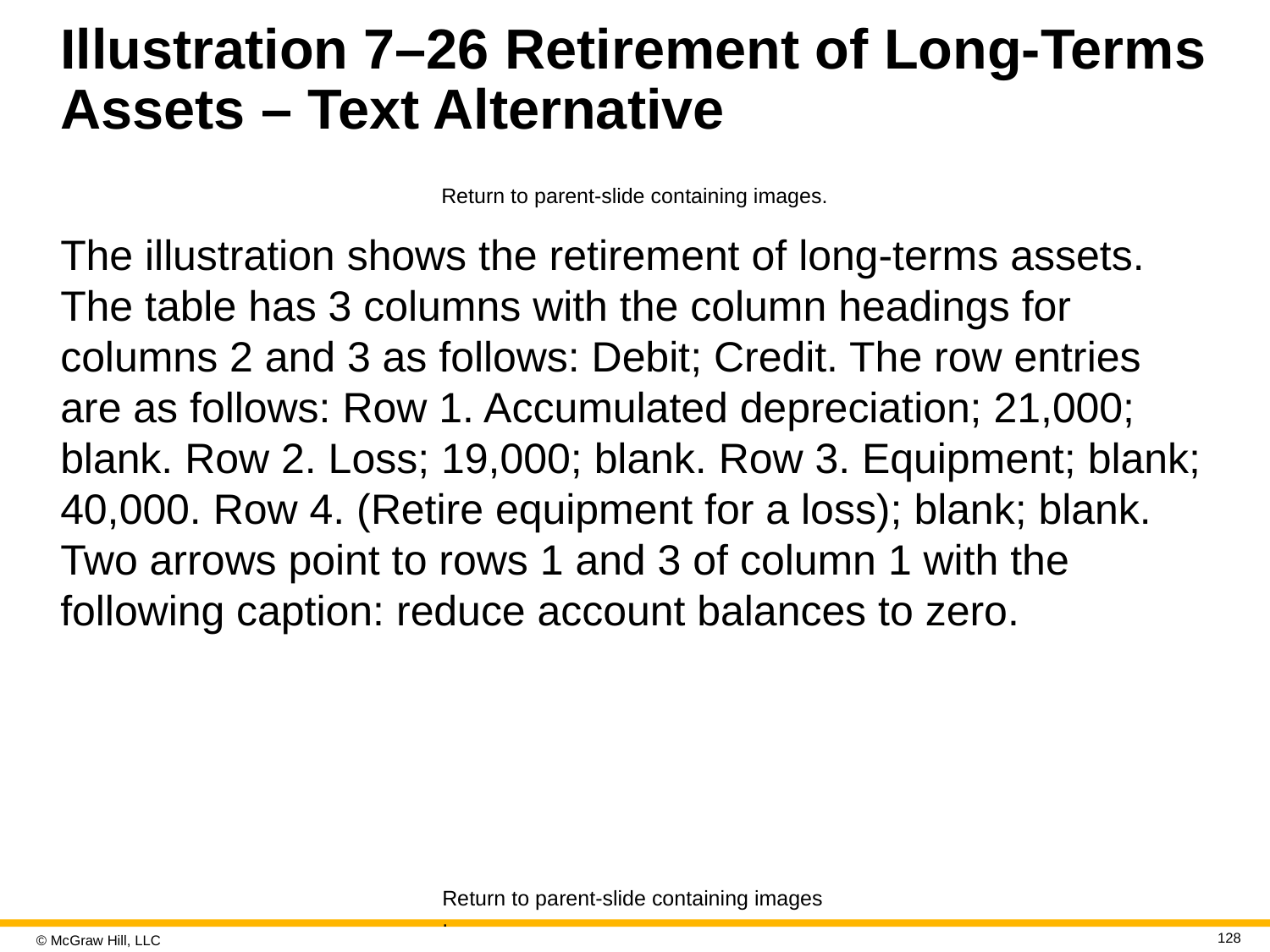

# Illustration 7–26 Retirement of Long-Terms Assets – Text Alternative
Return to parent-slide containing images.
The illustration shows the retirement of long-terms assets. The table has 3 columns with the column headings for columns 2 and 3 as follows: Debit; Credit. The row entries are as follows: Row 1. Accumulated depreciation; 21,000; blank. Row 2. Loss; 19,000; blank. Row 3. Equipment; blank; 40,000. Row 4. (Retire equipment for a loss); blank; blank. Two arrows point to rows 1 and 3 of column 1 with the following caption: reduce account balances to zero.
Return to parent-slide containing images.
128